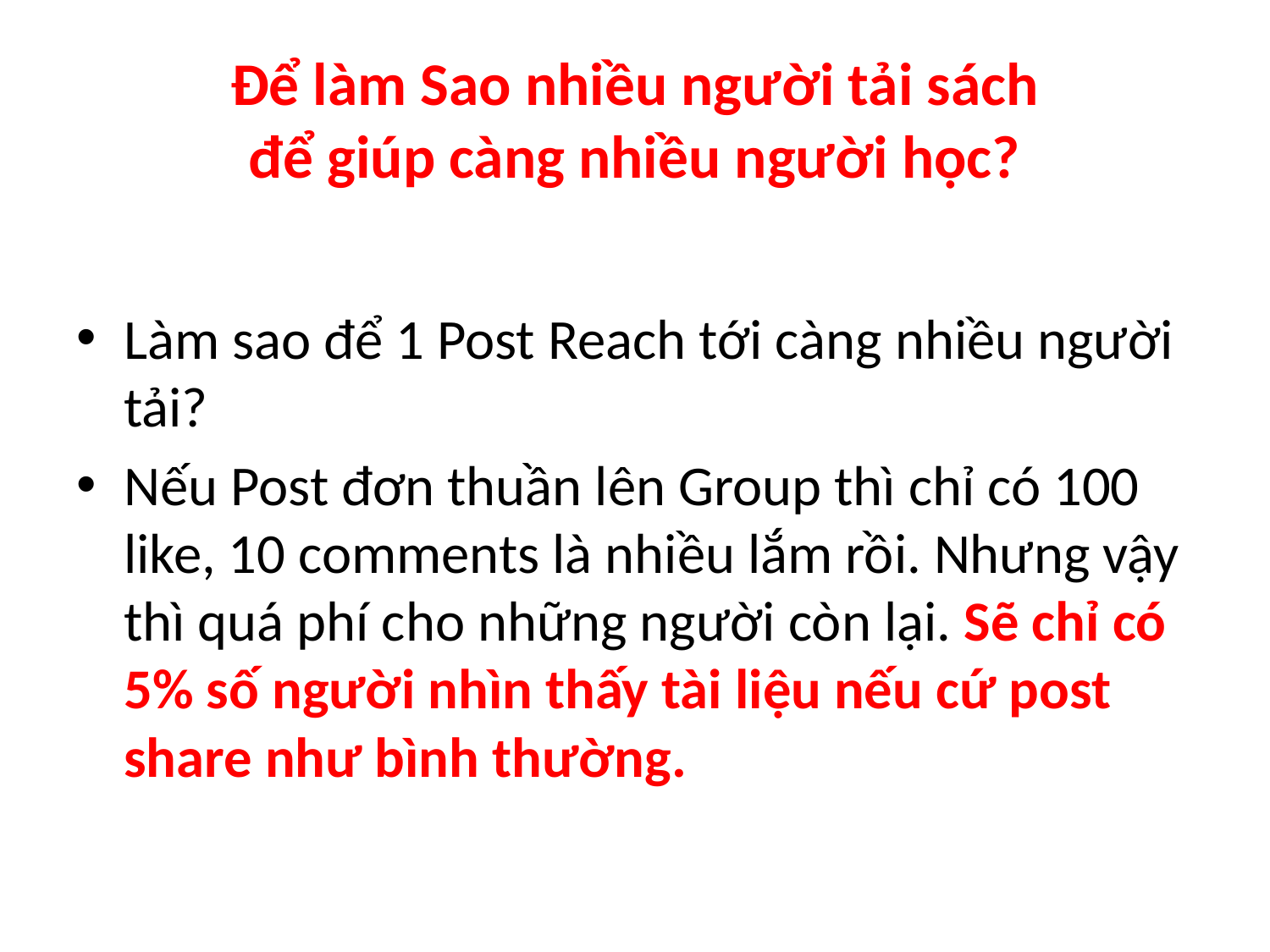

# Để làm Sao nhiều người tải sách để giúp càng nhiều người học?
Làm sao để 1 Post Reach tới càng nhiều người tải?
Nếu Post đơn thuần lên Group thì chỉ có 100 like, 10 comments là nhiều lắm rồi. Nhưng vậy thì quá phí cho những người còn lại. Sẽ chỉ có 5% số người nhìn thấy tài liệu nếu cứ post share như bình thường.